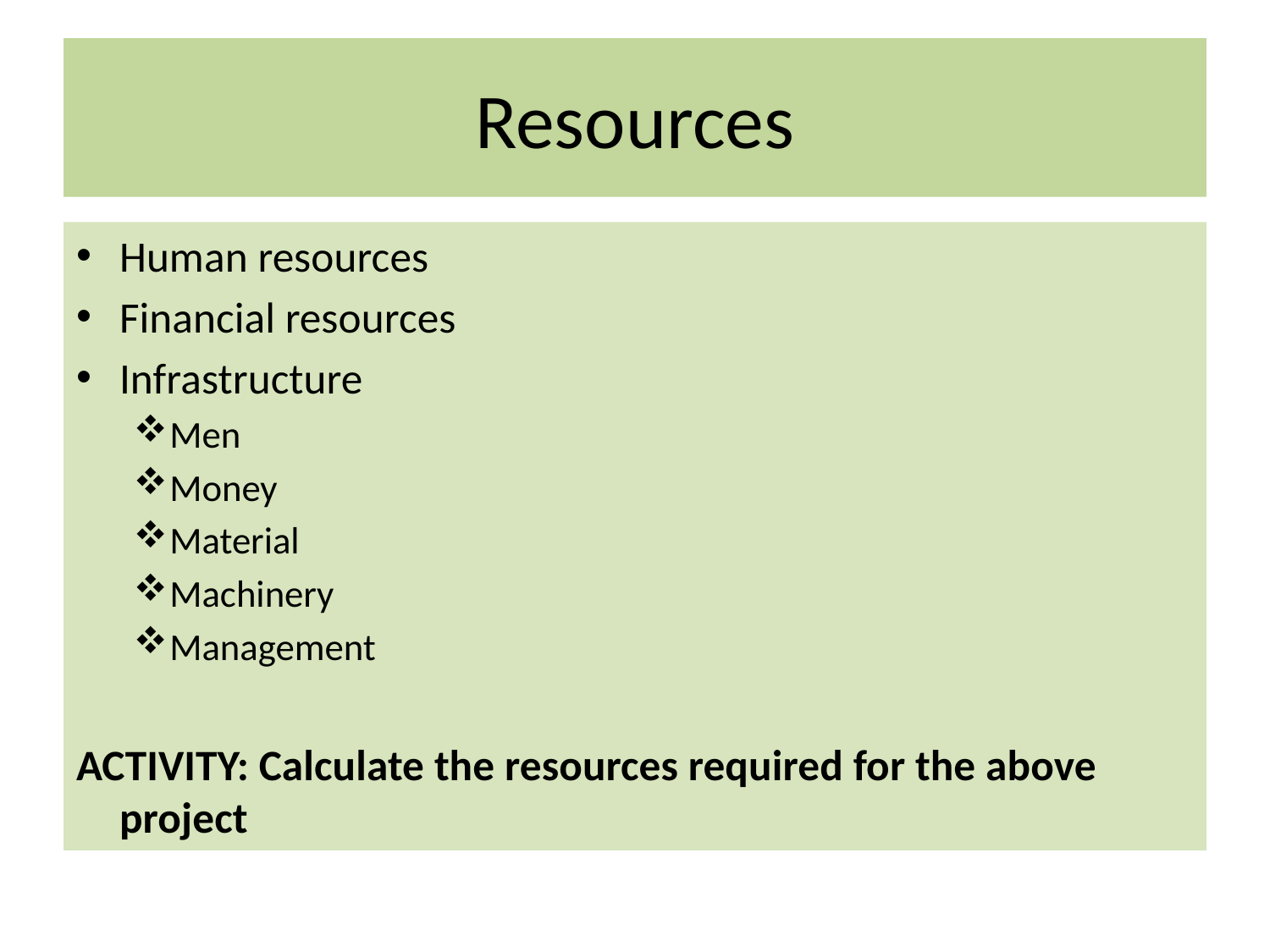

# Resources
Human resources
Financial resources
Infrastructure
Men
Money
Material
Machinery
Management

ACTIVITY: Calculate the resources required for the above project